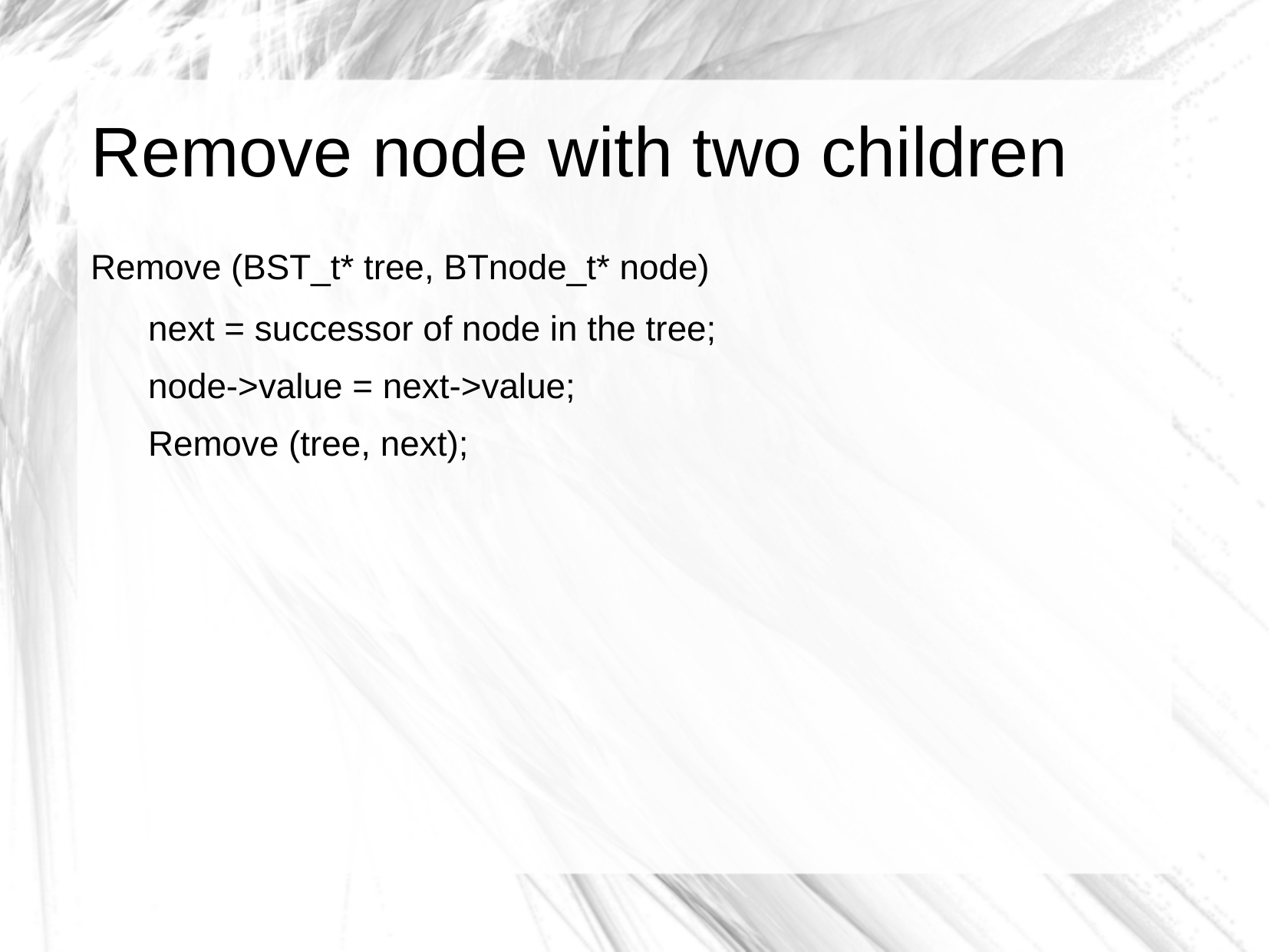

# Remove node with two children
Remove (BST_t* tree, BTnode_t* node)
next = successor of node in the tree;
node->value = next->value;
Remove (tree, next);